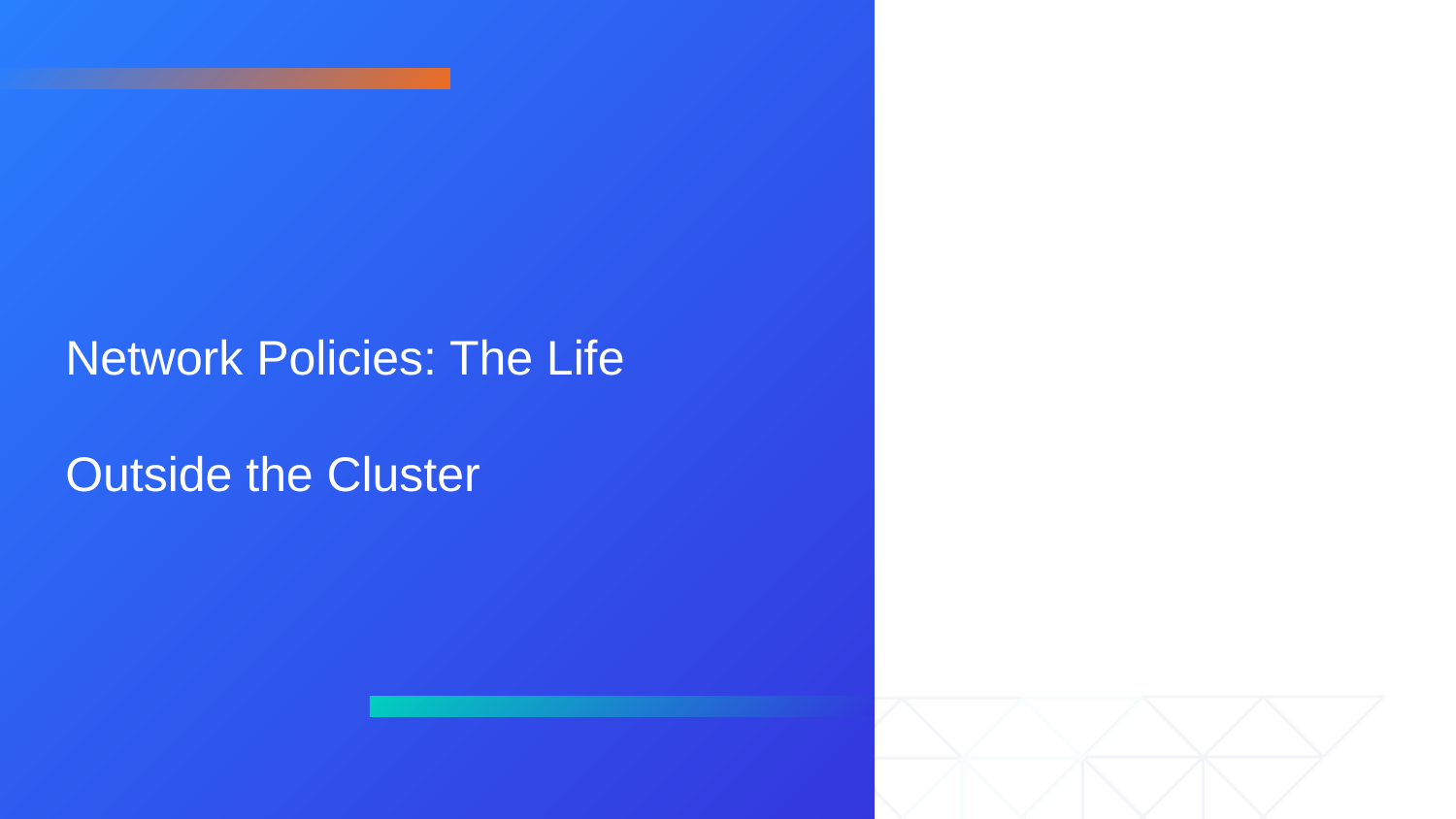

Network Policies: The Life Outside the Cluster